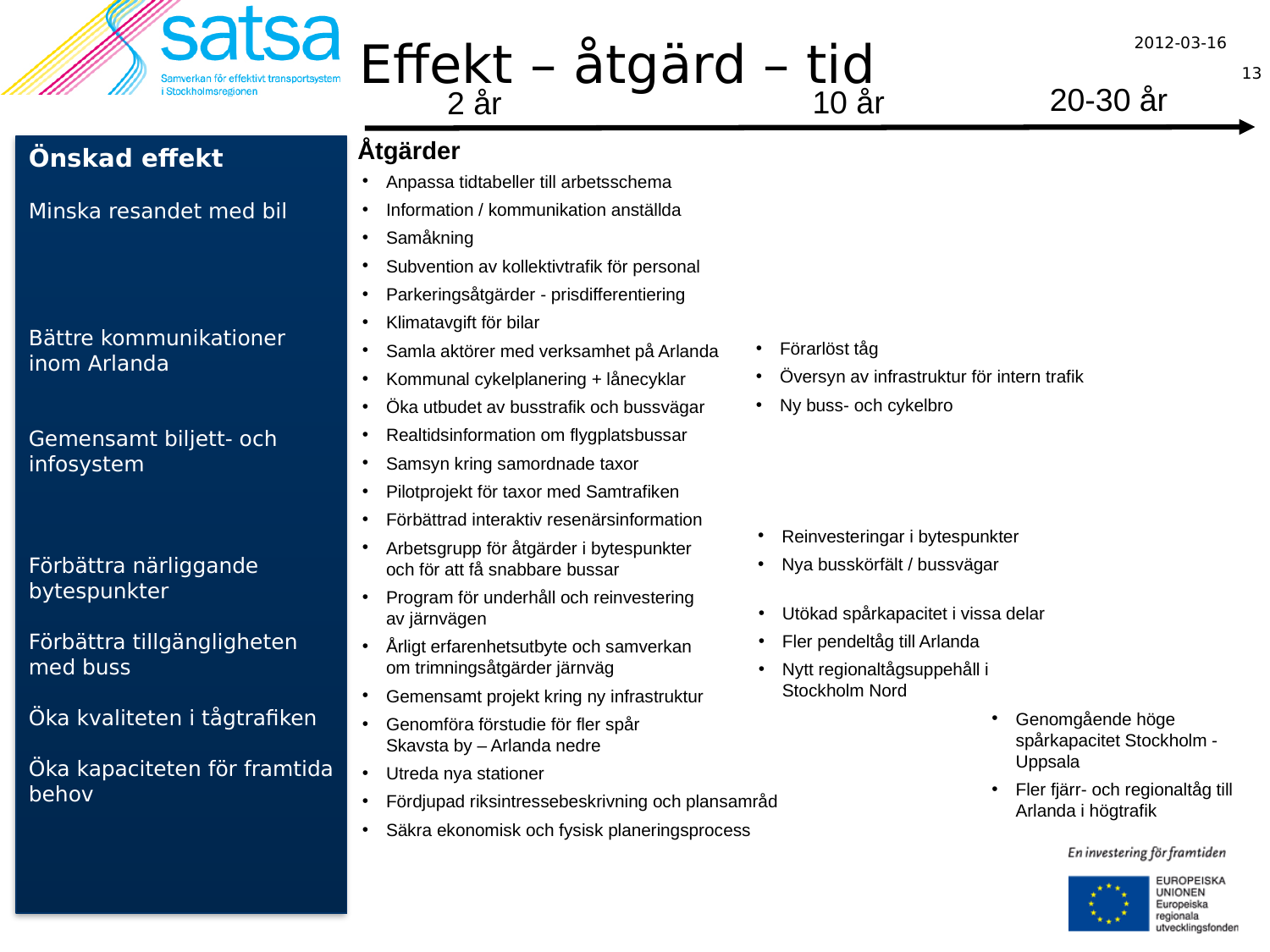

# Effekt – åtgärd – tid
20-30 år
10 år
2 år
Åtgärder
Önskad effekt

Minska resandet med bil

Bättre kommunikationer inom Arlanda

Gemensamt biljett- och infosystem

Förbättra närliggande bytespunkter

Förbättra tillgängligheten med buss

Öka kvaliteten i tågtrafiken

Öka kapaciteten för framtida behov

Anpassa tidtabeller till arbetsschema
Information / kommunikation anställda
Samåkning
Subvention av kollektivtrafik för personal
Parkeringsåtgärder - prisdifferentiering
Klimatavgift för bilar
Samla aktörer med verksamhet på Arlanda
Kommunal cykelplanering + lånecyklar
Öka utbudet av busstrafik och bussvägar
Realtidsinformation om flygplatsbussar
Samsyn kring samordnade taxor
Pilotprojekt för taxor med Samtrafiken
Förbättrad interaktiv resenärsinformation
Arbetsgrupp för åtgärder i bytespunkter
och för att få snabbare bussar
Program för underhåll och reinvestering
av järnvägen
Årligt erfarenhetsutbyte och samverkan
om trimningsåtgärder järnväg
Gemensamt projekt kring ny infrastruktur
Genomföra förstudie för fler spår
Skavsta by – Arlanda nedre
Utreda nya stationer
Fördjupad riksintressebeskrivning och plansamråd
Säkra ekonomisk och fysisk planeringsprocess

Förarlöst tåg
Översyn av infrastruktur för intern trafik
Ny buss- och cykelbro
Reinvesteringar i bytespunkter
Nya busskörfält / bussvägar
Utökad spårkapacitet i vissa delar
Fler pendeltåg till Arlanda
Nytt regionaltågsuppehåll i Stockholm Nord
Genomgående höge spårkapacitet Stockholm - Uppsala
Fler fjärr- och regionaltåg till Arlanda i högtrafik